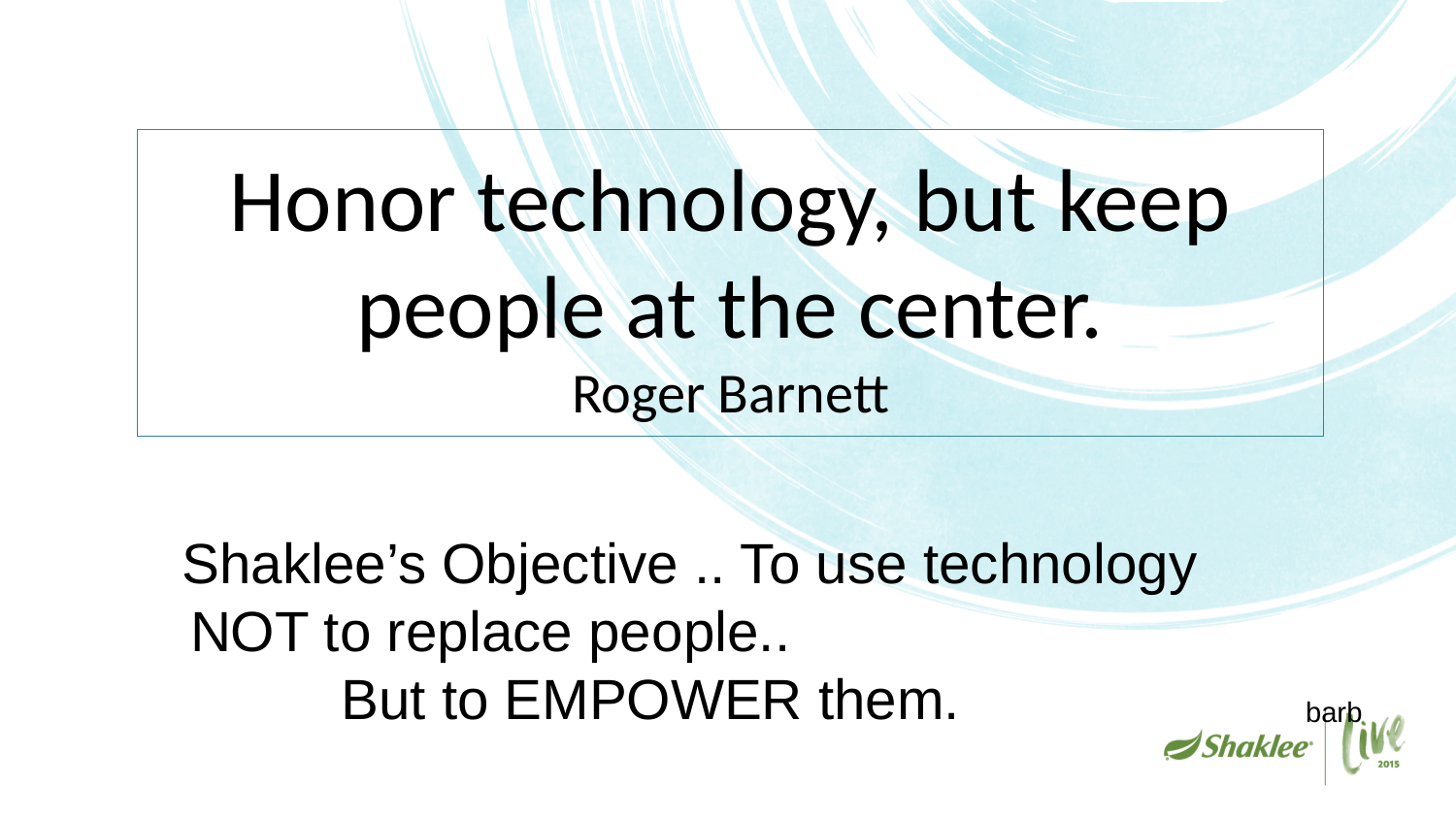

# Honor technology, but keep people at the center. Roger Barnett
Shaklee’s Objective .. To use technology NOT to replace people.. 		         But to EMPOWER them.
barb